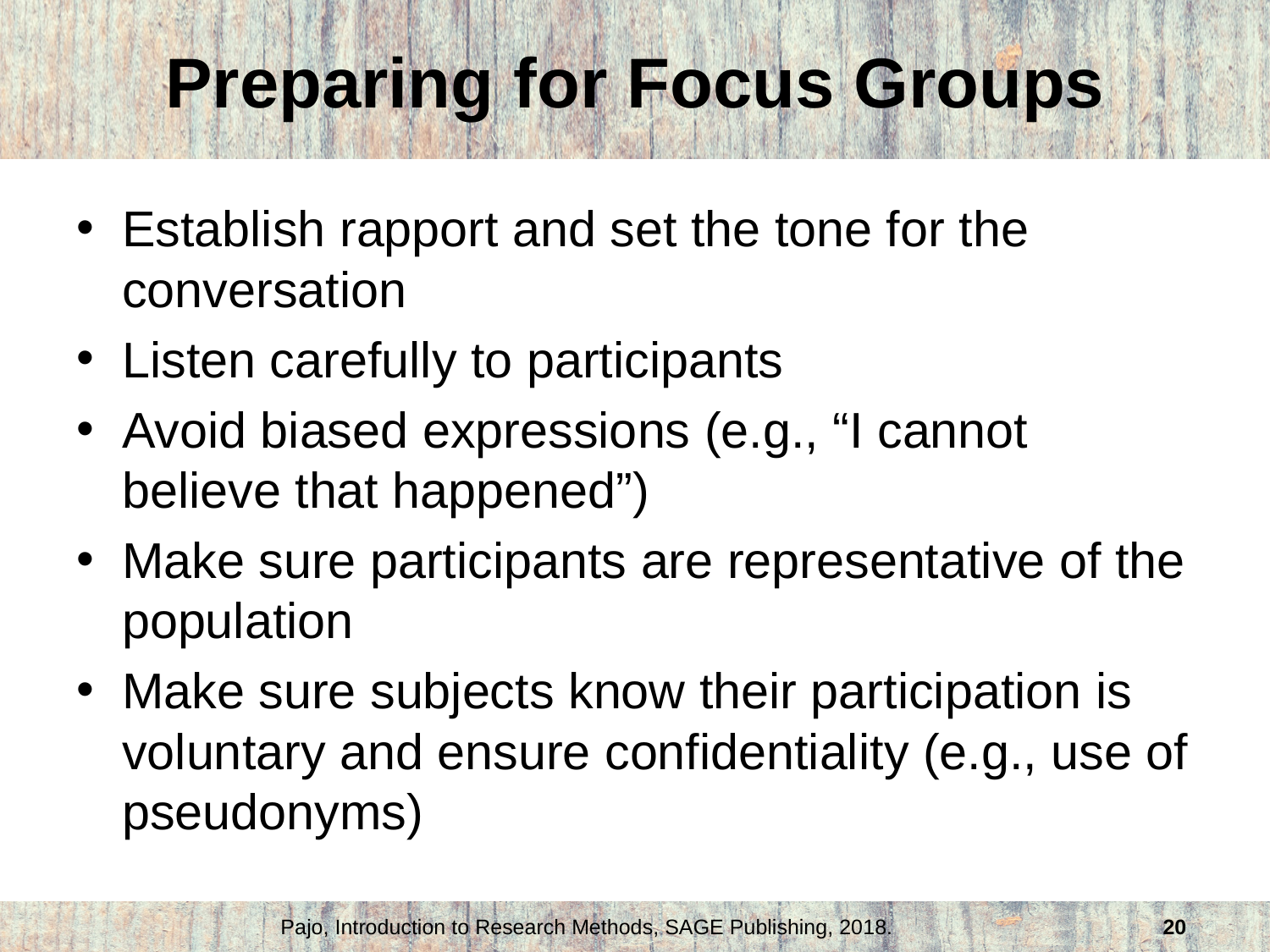

# Preparing for Focus Groups
Establish rapport and set the tone for the conversation
Listen carefully to participants
Avoid biased expressions (e.g., “I cannot believe that happened”)
Make sure participants are representative of the population
Make sure subjects know their participation is voluntary and ensure confidentiality (e.g., use of pseudonyms)
Pajo, Introduction to Research Methods, SAGE Publishing, 2018.
20